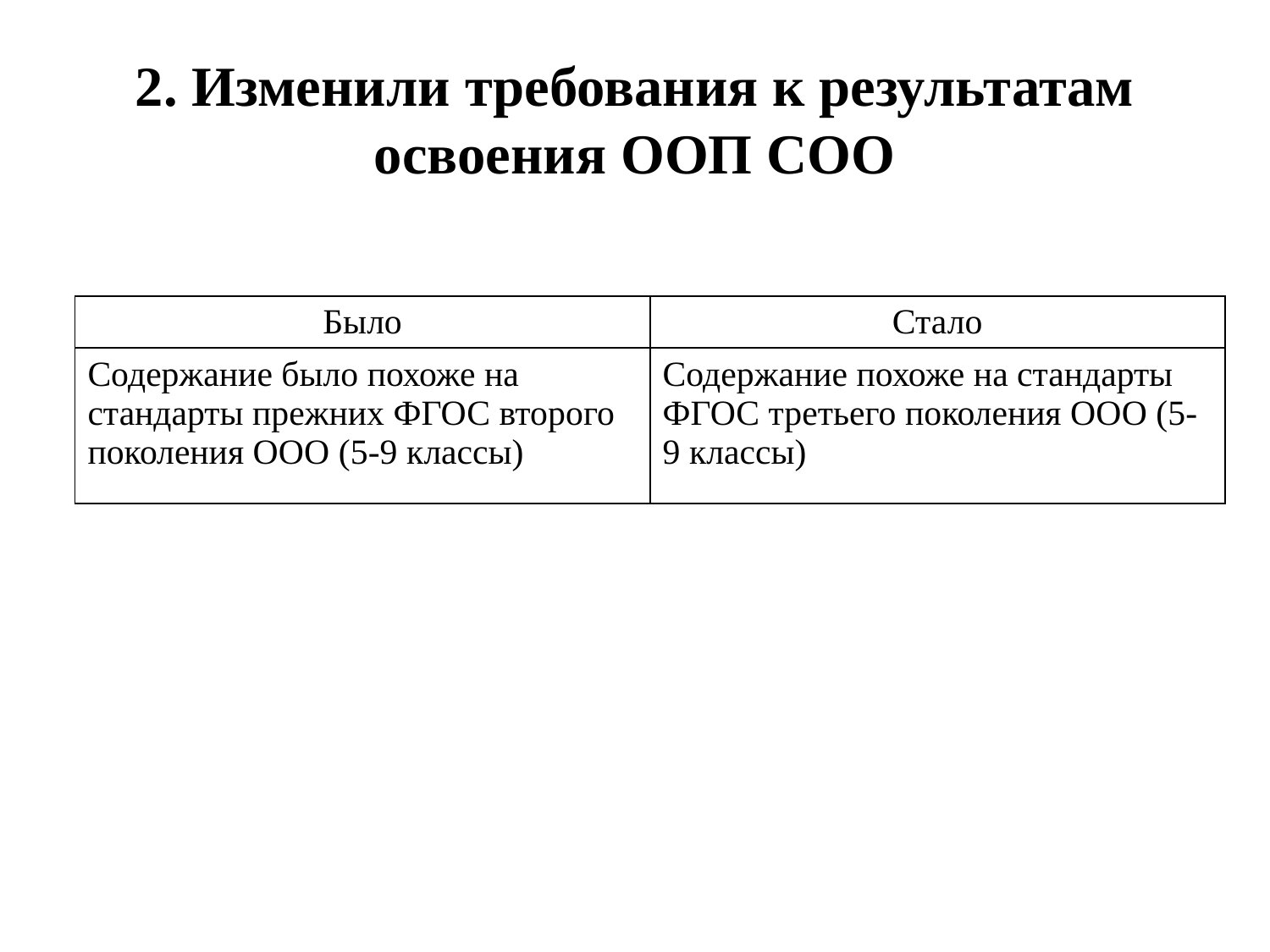

# 2. Изменили требования к результатам освоения ООП СОО
| Было | Стало |
| --- | --- |
| Содержание было похоже на стандарты прежних ФГОС второго поколения ООО (5-9 классы) | Содержание похоже на стандарты ФГОС третьего поколения ООО (5-9 классы) |